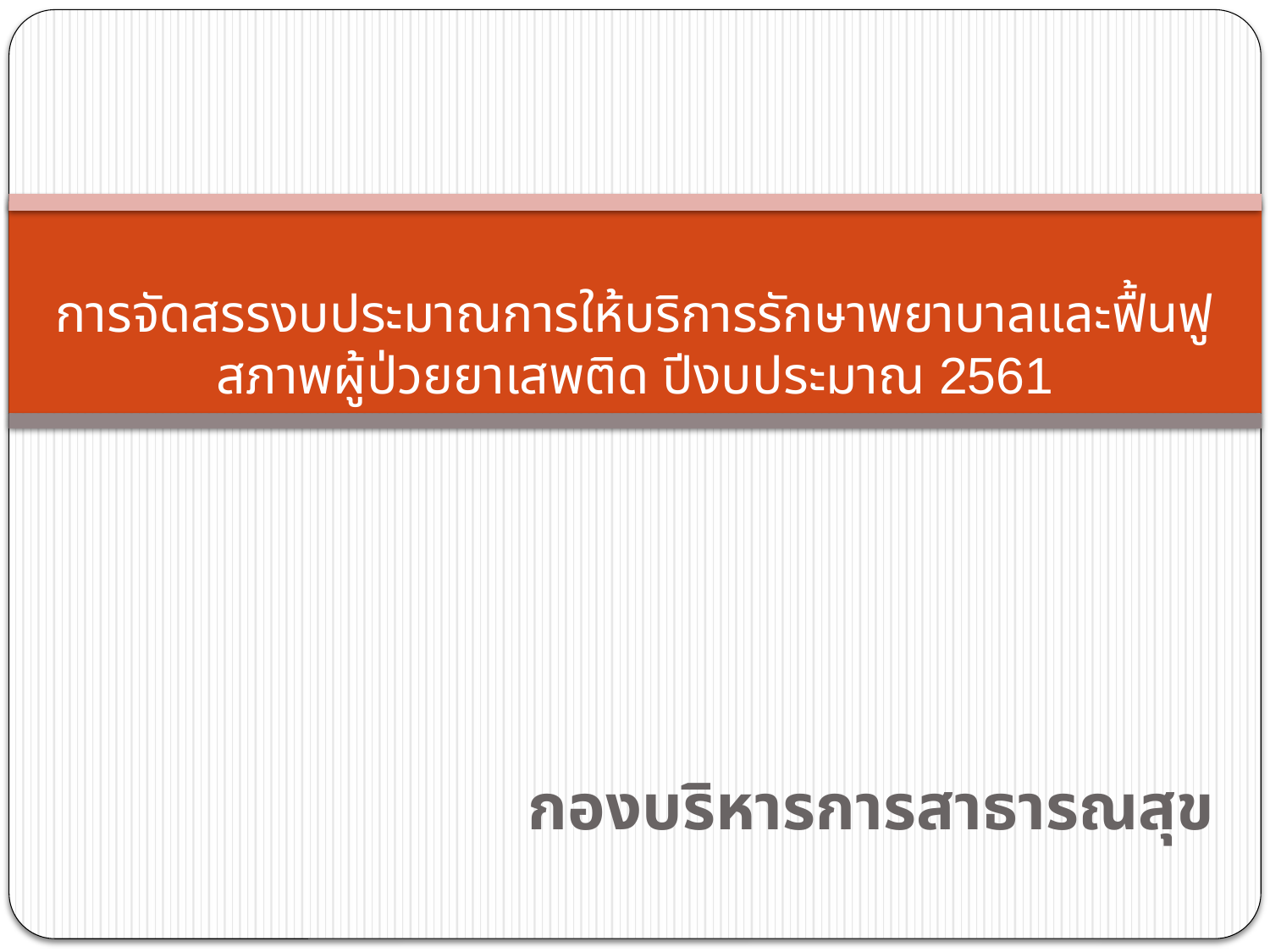

# การจัดสรรงบประมาณการให้บริการรักษาพยาบาลและฟื้นฟูสภาพผู้ป่วยยาเสพติด ปีงบประมาณ 2561
กองบริหารการสาธารณสุข